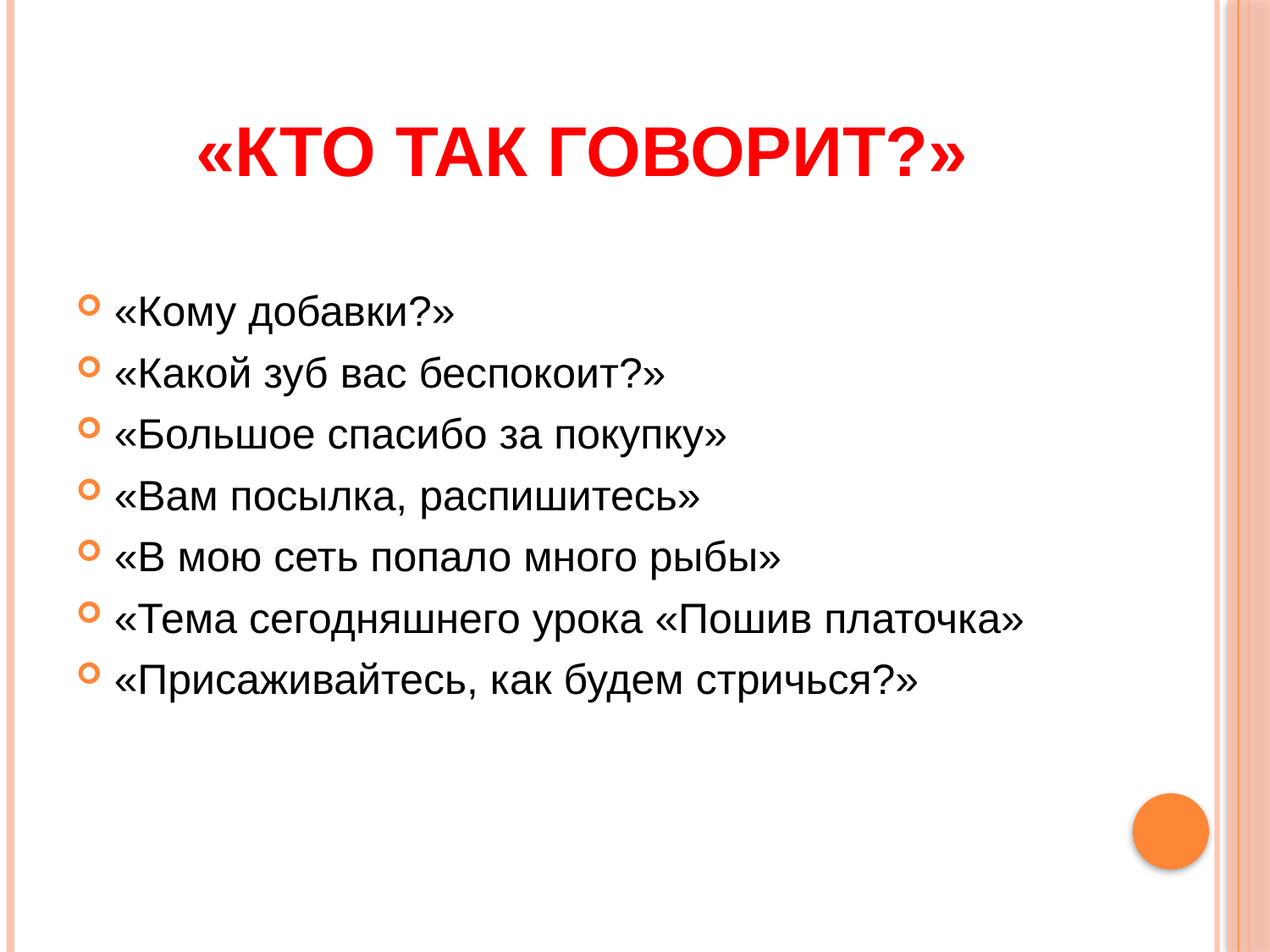

# «Кто так говорит?»
«Кому добавки?»
«Какой зуб вас беспокоит?»
«Большое спасибо за покупку»
«Вам посылка, распишитесь»
«В мою сеть попало много рыбы»
«Тема сегодняшнего урока «Пошив платочка»
«Присаживайтесь, как будем стричься?»